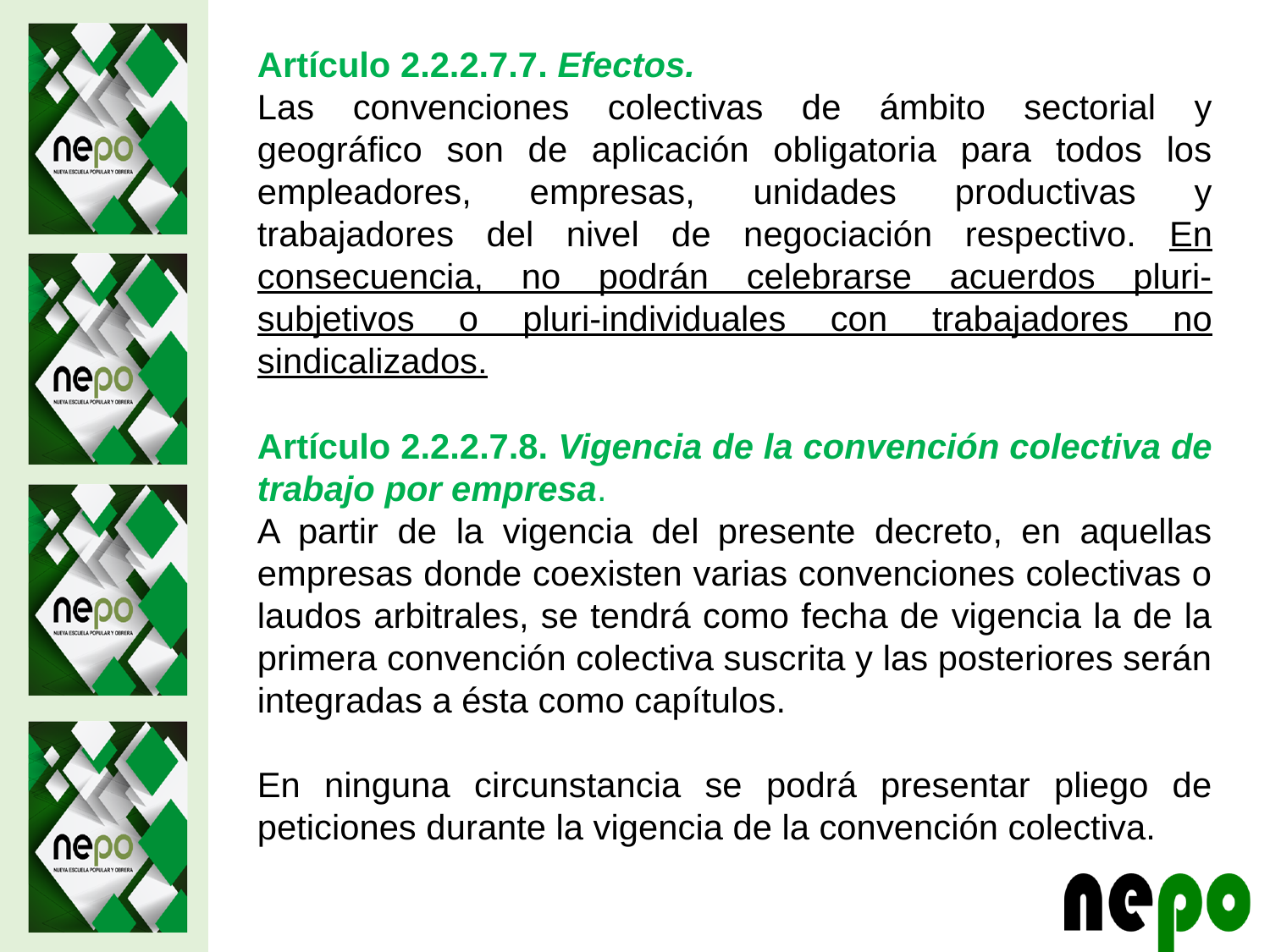

Artículo 2.2.2.7.7. Efectos.
Las convenciones colectivas de ámbito sectorial y geográfico son de aplicación obligatoria para todos los empleadores, empresas, unidades productivas y trabajadores del nivel de negociación respectivo. En consecuencia, no podrán celebrarse acuerdos pluri-subjetivos o pluri-individuales con trabajadores no sindicalizados.

Artículo 2.2.2.7.8. Vigencia de la convención colectiva de trabajo por empresa.
A partir de la vigencia del presente decreto, en aquellas empresas donde coexisten varias convenciones colectivas o laudos arbitrales, se tendrá como fecha de vigencia la de la primera convención colectiva suscrita y las posteriores serán integradas a ésta como capítulos.

En ninguna circunstancia se podrá presentar pliego de peticiones durante la vigencia de la convención colectiva.